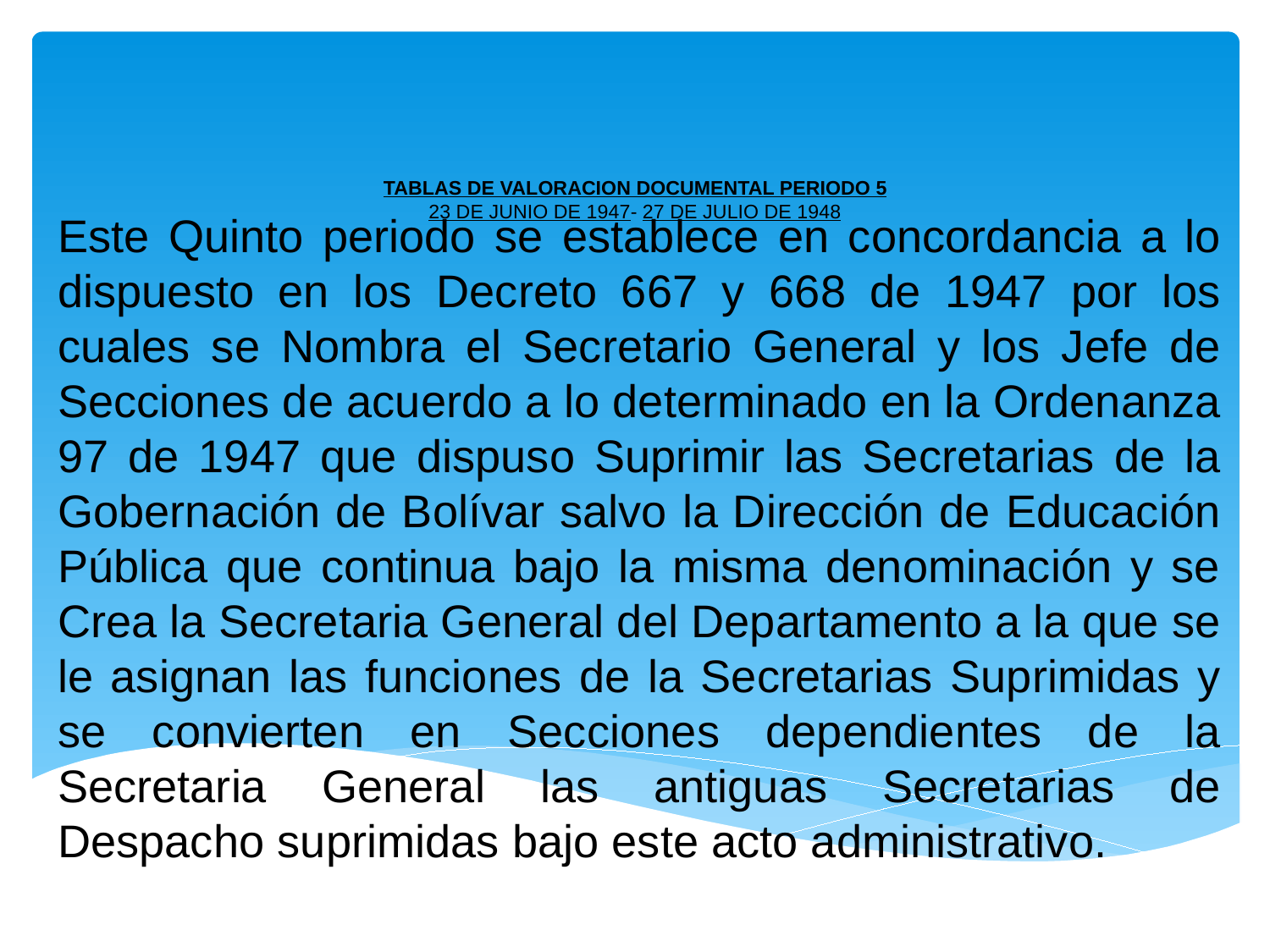

# TABLAS DE VALORACION DOCUMENTAL PERIODO 5 23 DE JUNIO DE 1947- 27 DE JULIO DE 1948

Este Quinto periodo se establece en concordancia a lo dispuesto en los Decreto 667 y 668 de 1947 por los cuales se Nombra el Secretario General y los Jefe de Secciones de acuerdo a lo determinado en la Ordenanza 97 de 1947 que dispuso Suprimir las Secretarias de la Gobernación de Bolívar salvo la Dirección de Educación Pública que continua bajo la misma denominación y se Crea la Secretaria General del Departamento a la que se le asignan las funciones de la Secretarias Suprimidas y se convierten en Secciones dependientes de la Secretaria General las antiguas Secretarias de Despacho suprimidas bajo este acto administrativo.